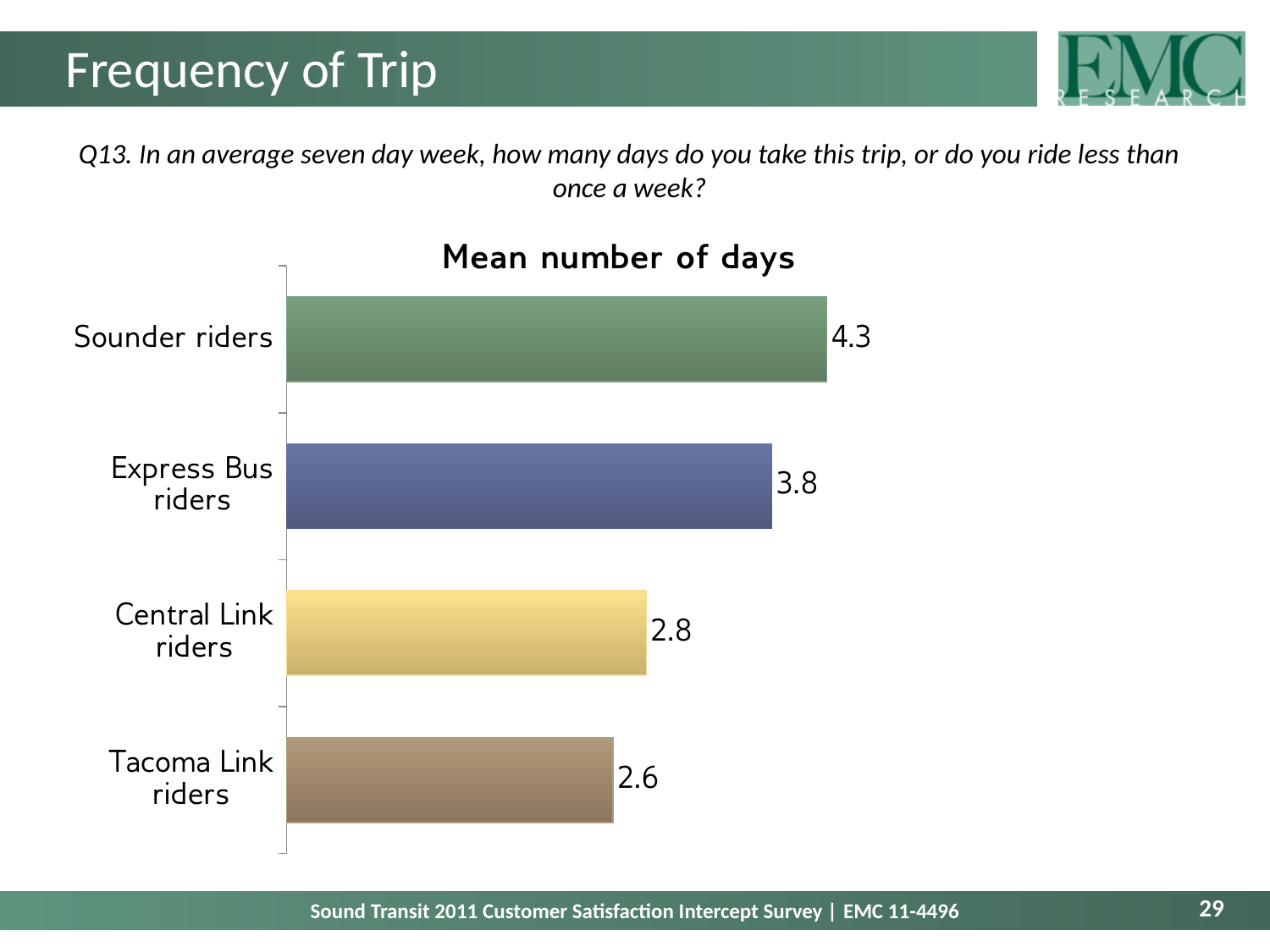

# Frequency of Trip
Q13. In an average seven day week, how many days do you take this trip, or do you ride less than once a week?

### Chart: Mean number of days

| Category | Column2 |
|---|---|
| Sounder riders | 4.254101571116842 |
| Express Bus riders | 3.8242574257425543 |
| Central Link riders | 2.8337311244865067 |
| Tacoma Link riders | 2.5708017256964886 |